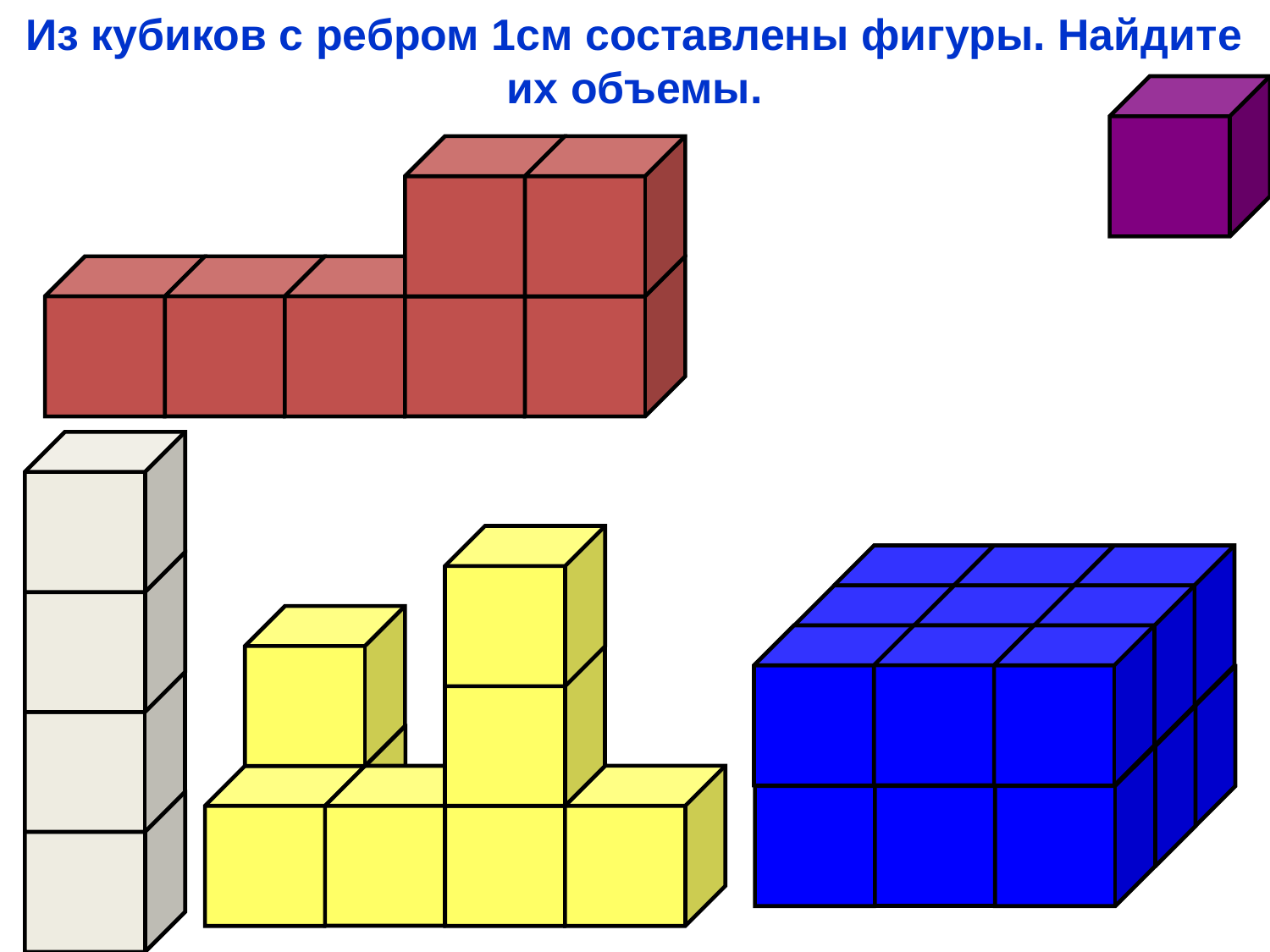

# Из кубиков с ребром 1см составлены фигуры. Найдите их объемы.